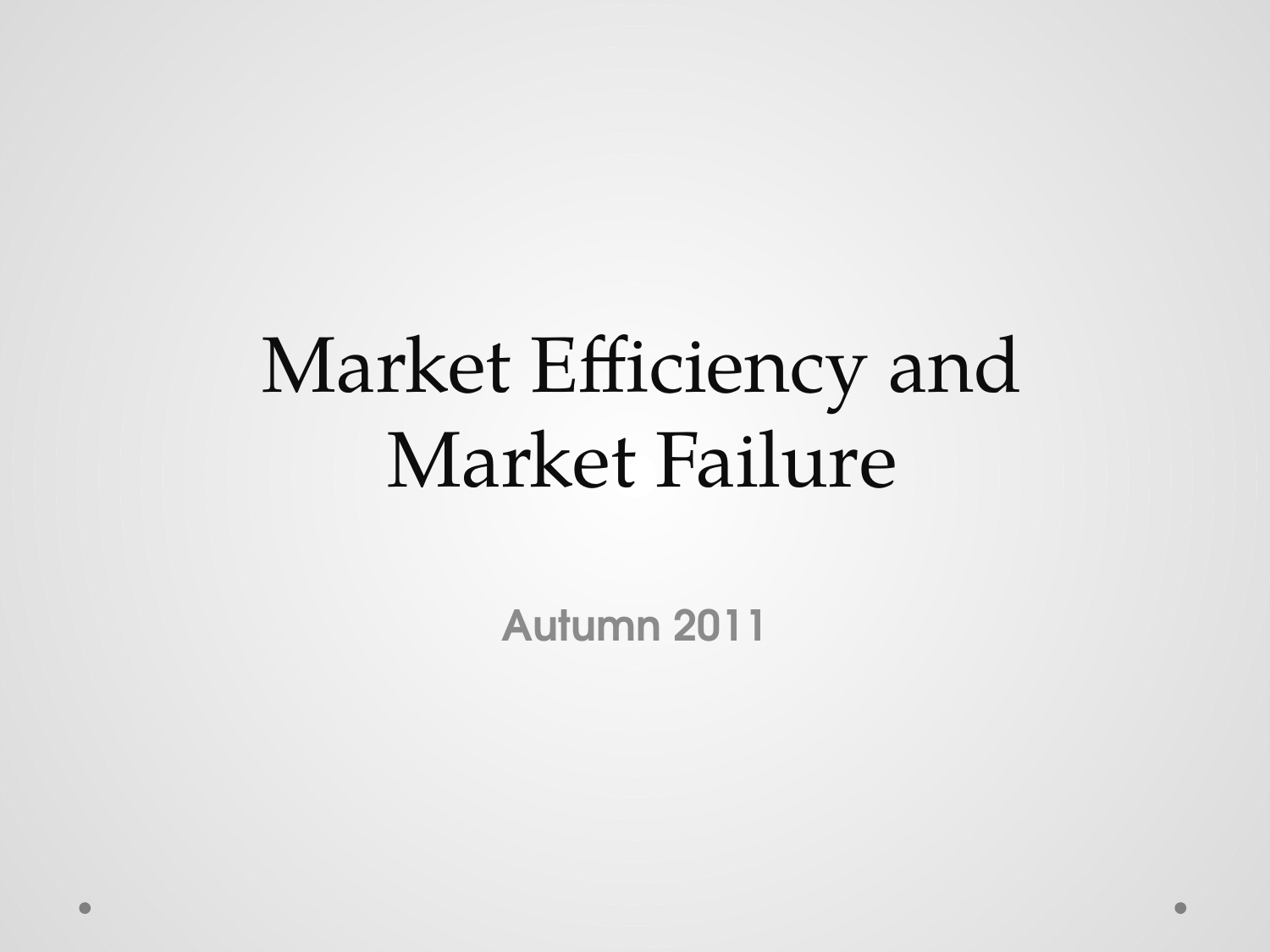

# Market Efficiency and Market Failure
Autumn 2011